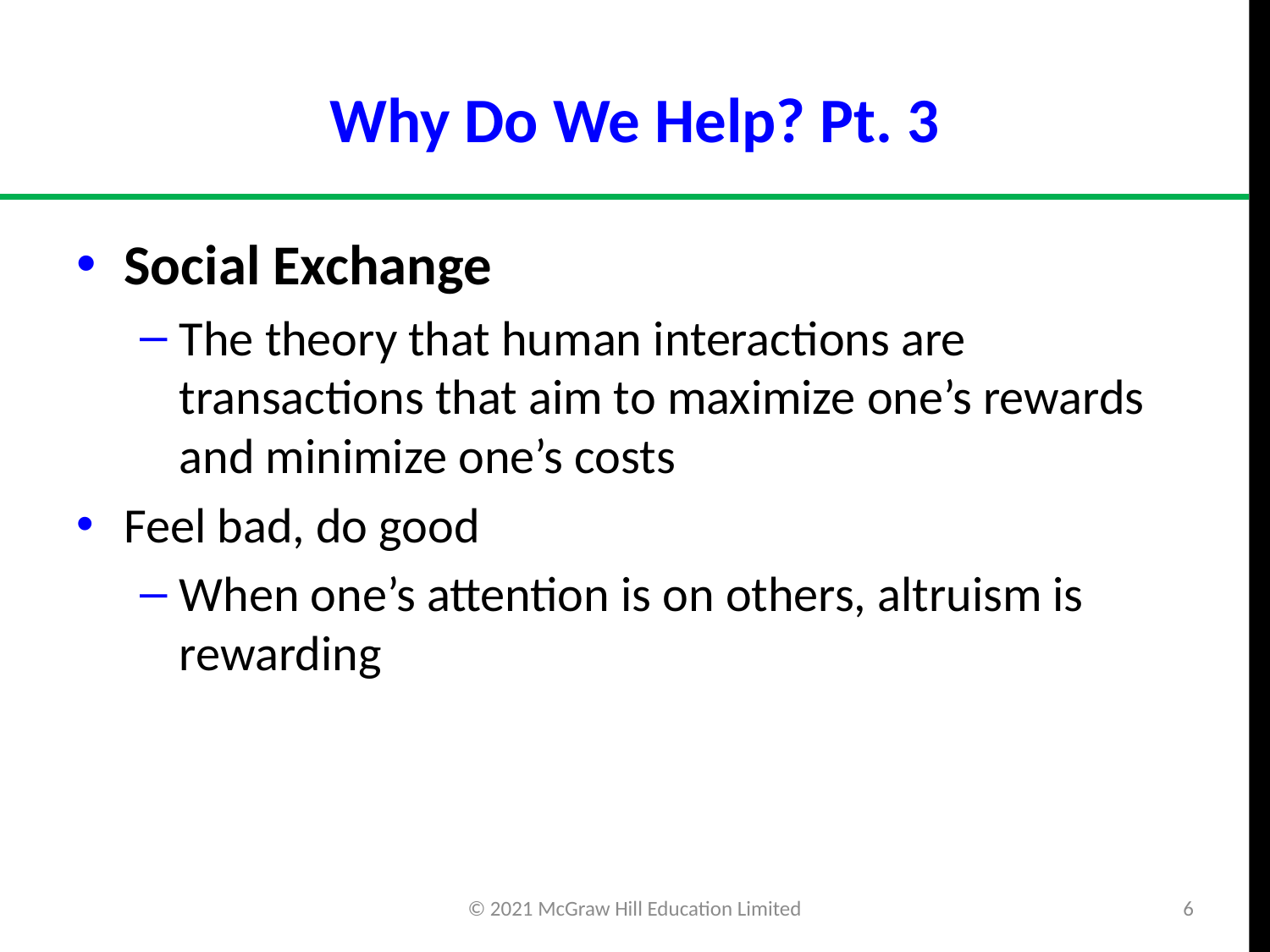

# Why Do We Help? Pt. 3
Social Exchange
The theory that human interactions are transactions that aim to maximize one’s rewards and minimize one’s costs
Feel bad, do good
When one’s attention is on others, altruism is rewarding
© 2021 McGraw Hill Education Limited
6